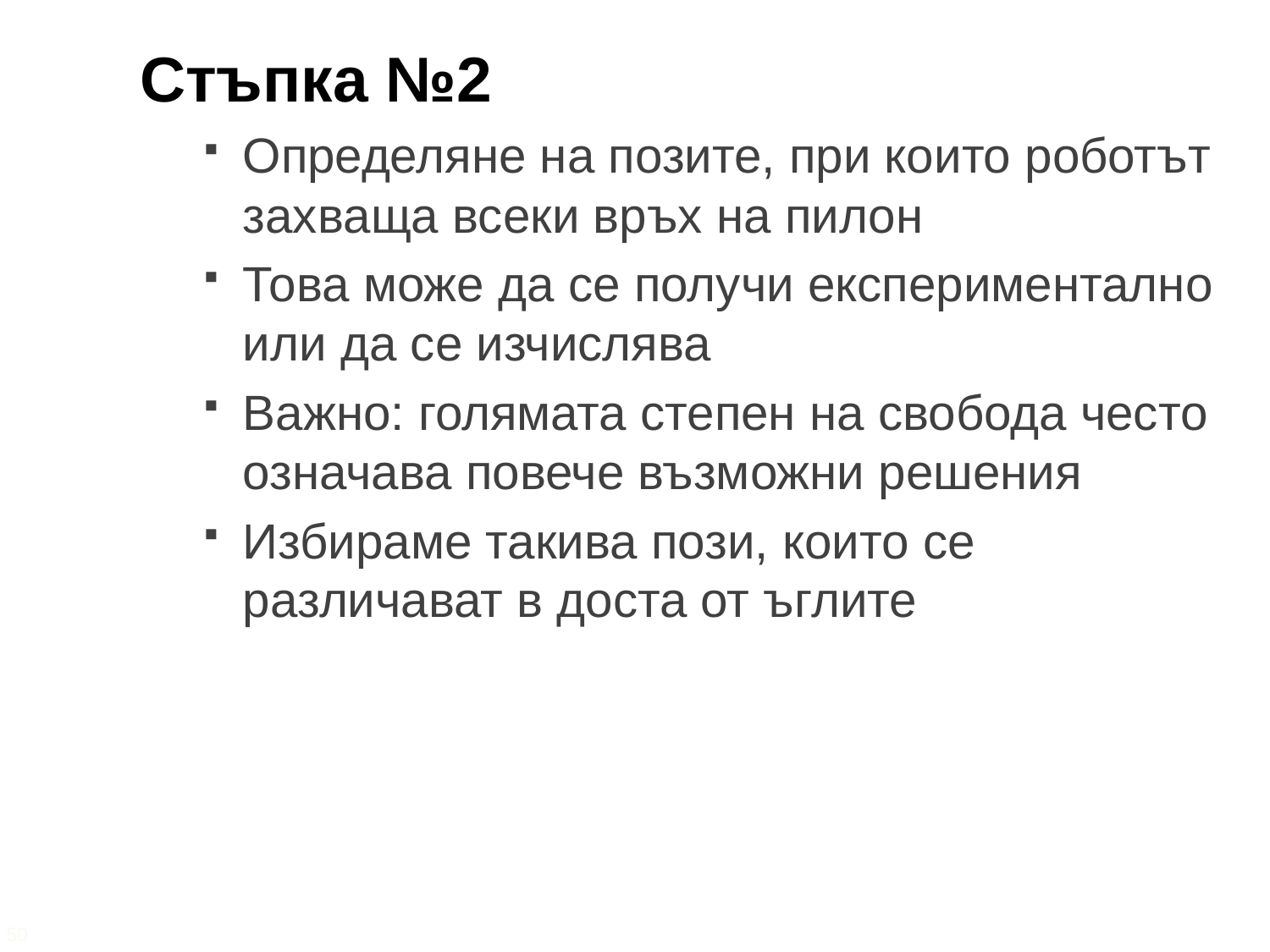

Стъпка №2
Определяне на позите, при които роботът захваща всеки връх на пилон
Това може да се получи експериментално или да се изчислява
Важно: голямата степен на свобода често означава повече възможни решения
Избираме такива пози, които се различават в доста от ъглите